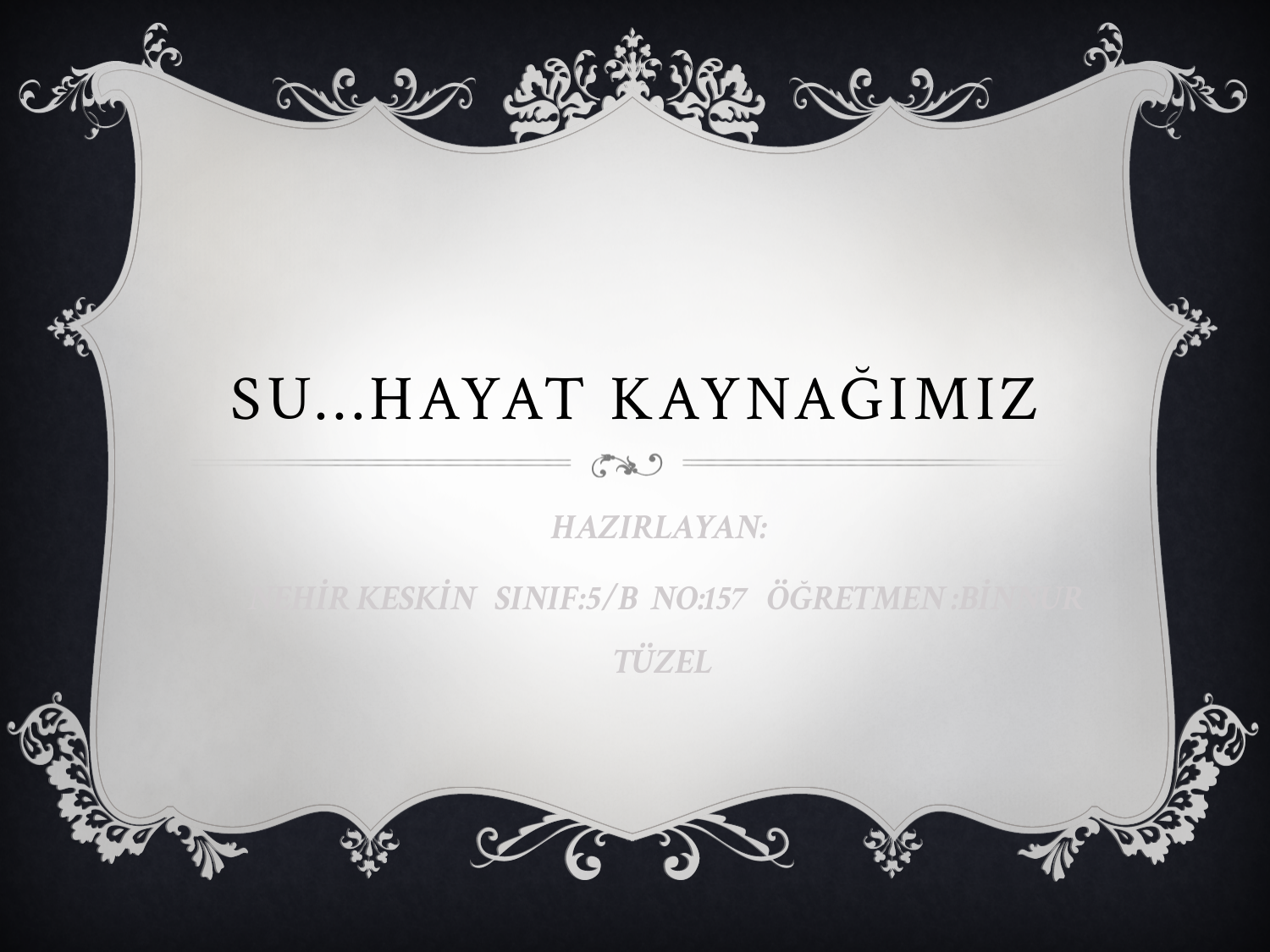

# SU…HAYAT KAYNAĞIMIZ
HAZIRLAYAN:
 NEHİR KESKİN   SINIF:5/B  NO:157   ÖĞRETMEN :BİNNUR TÜZEL